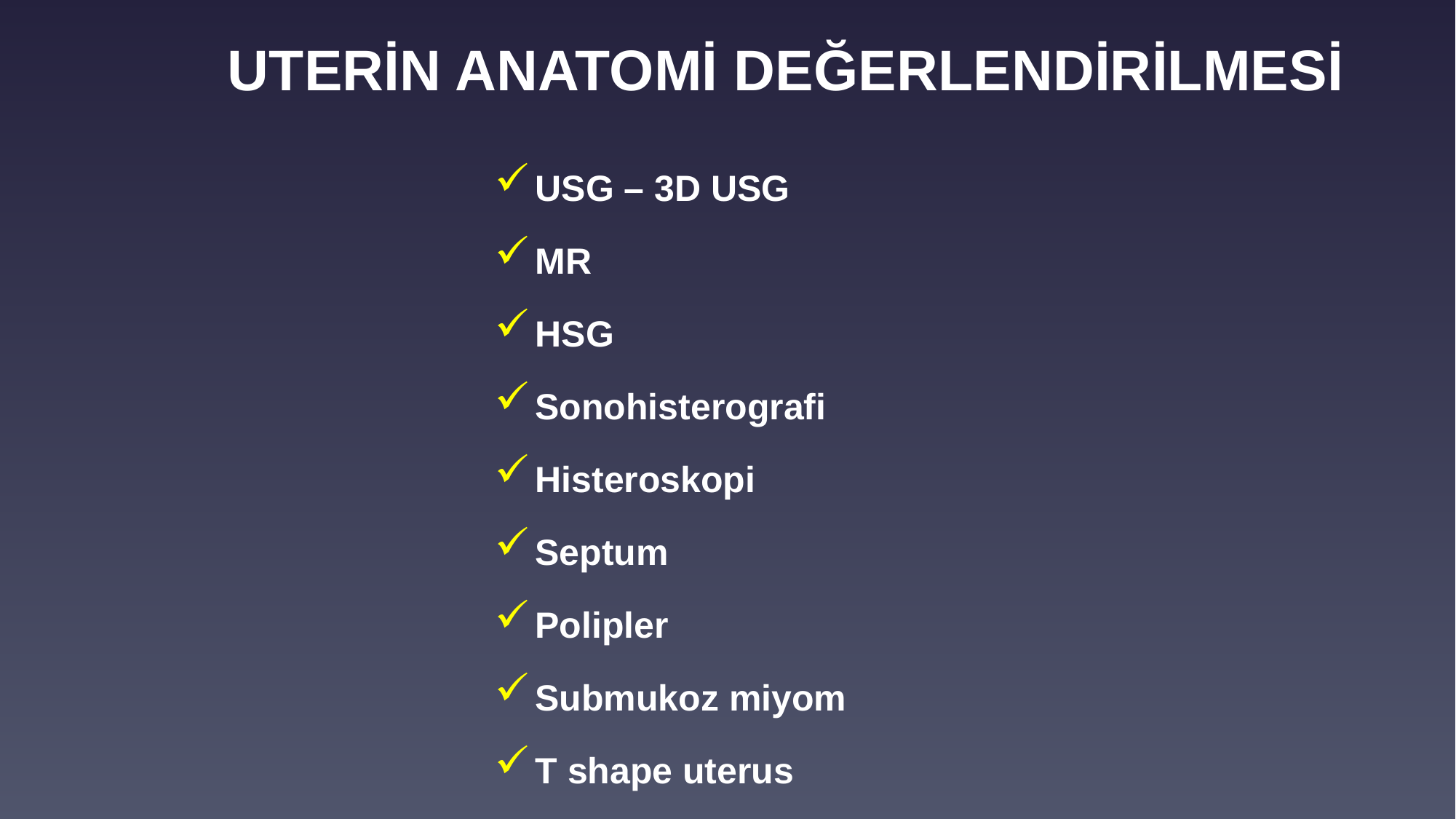

# UTERİN ANATOMİ DEĞERLENDİRİLMESİ
USG – 3D USG
MR
HSG
Sonohisterografi
Histeroskopi
Septum
Polipler
Submukoz miyom
T shape uterus